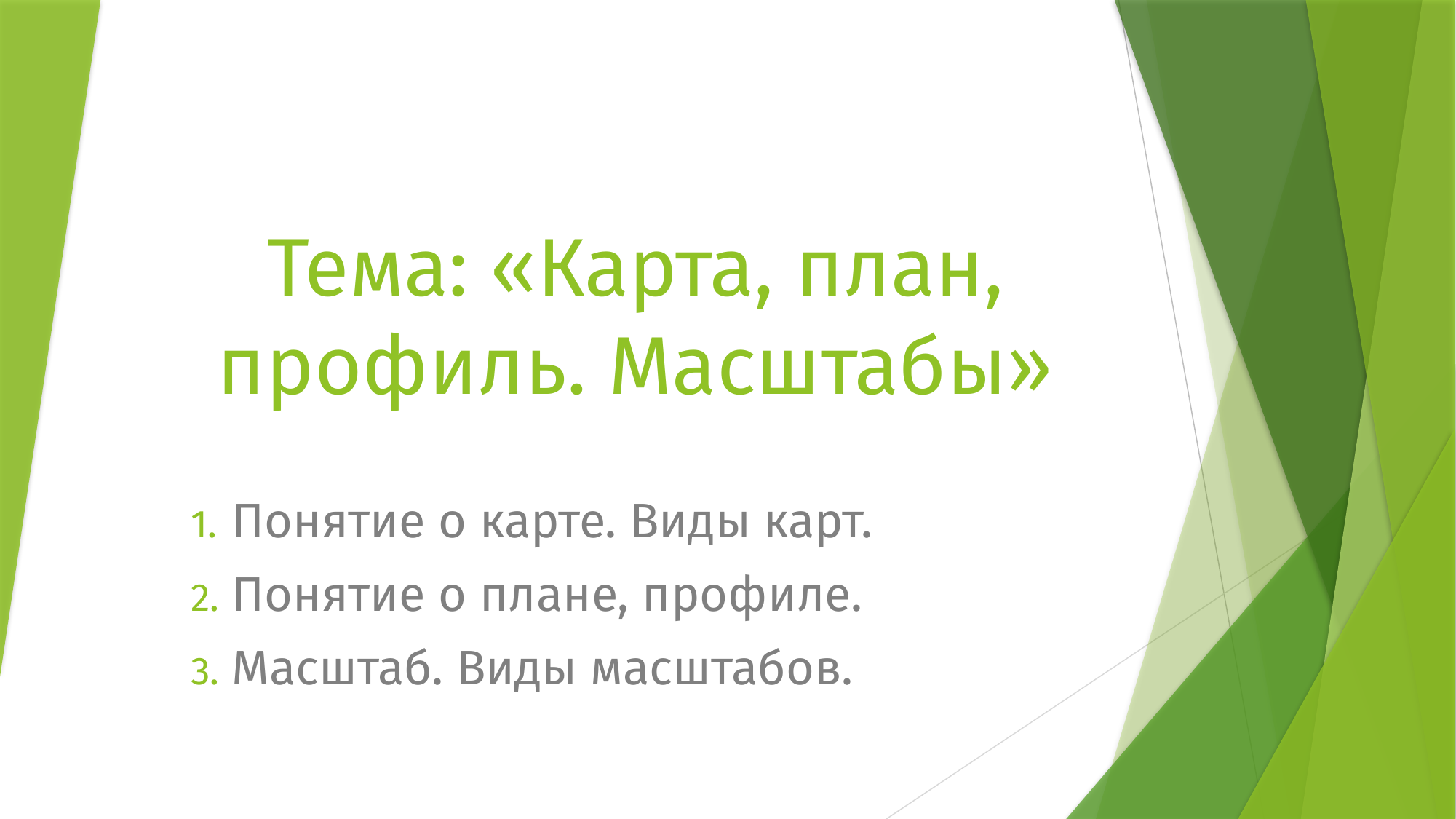

# Тема: «Карта, план, профиль. Масштабы»
Понятие о карте. Виды карт.
Понятие о плане, профиле.
Масштаб. Виды масштабов.